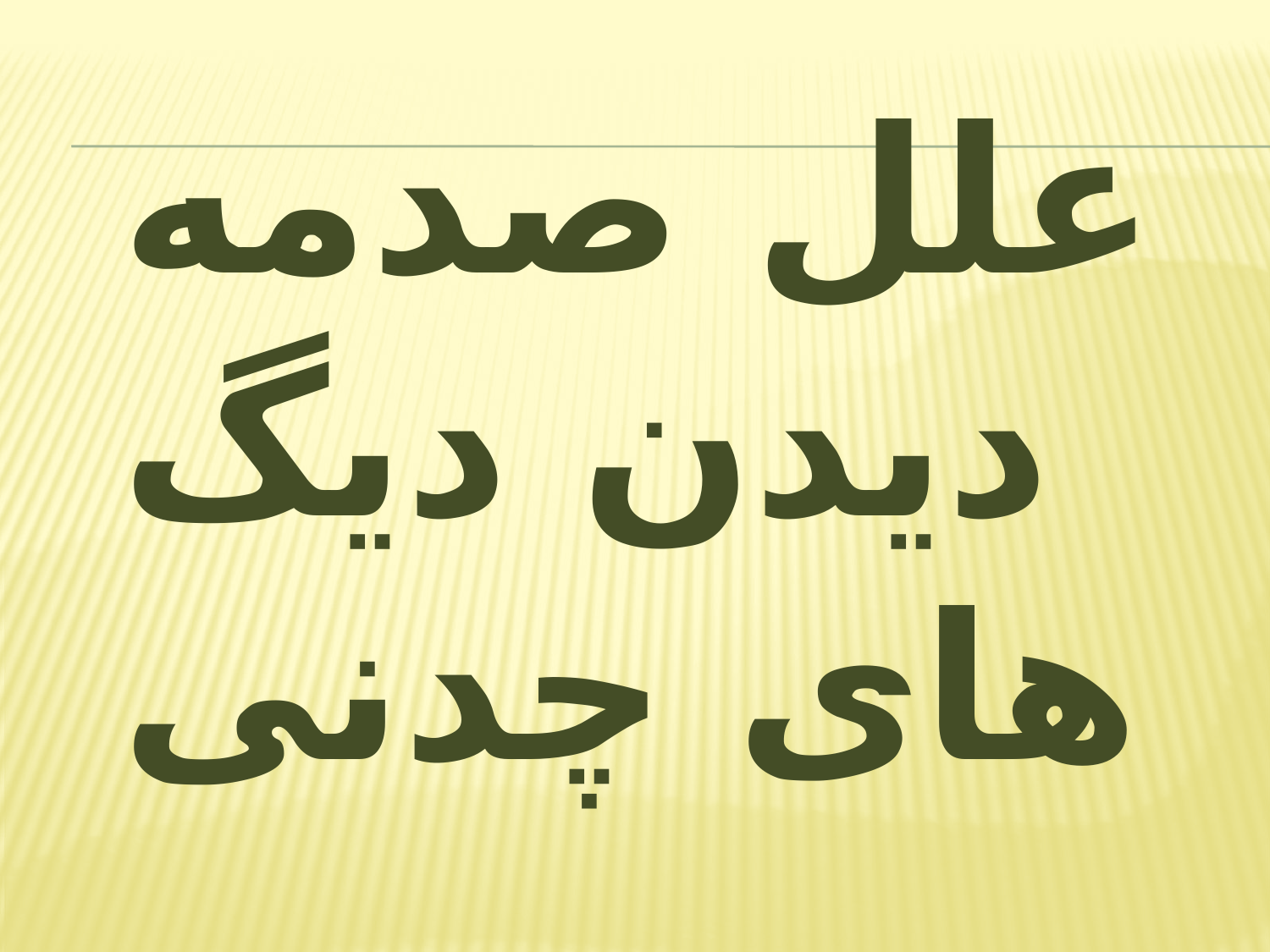

# علل صدمه دیدن دیگ های چدنی